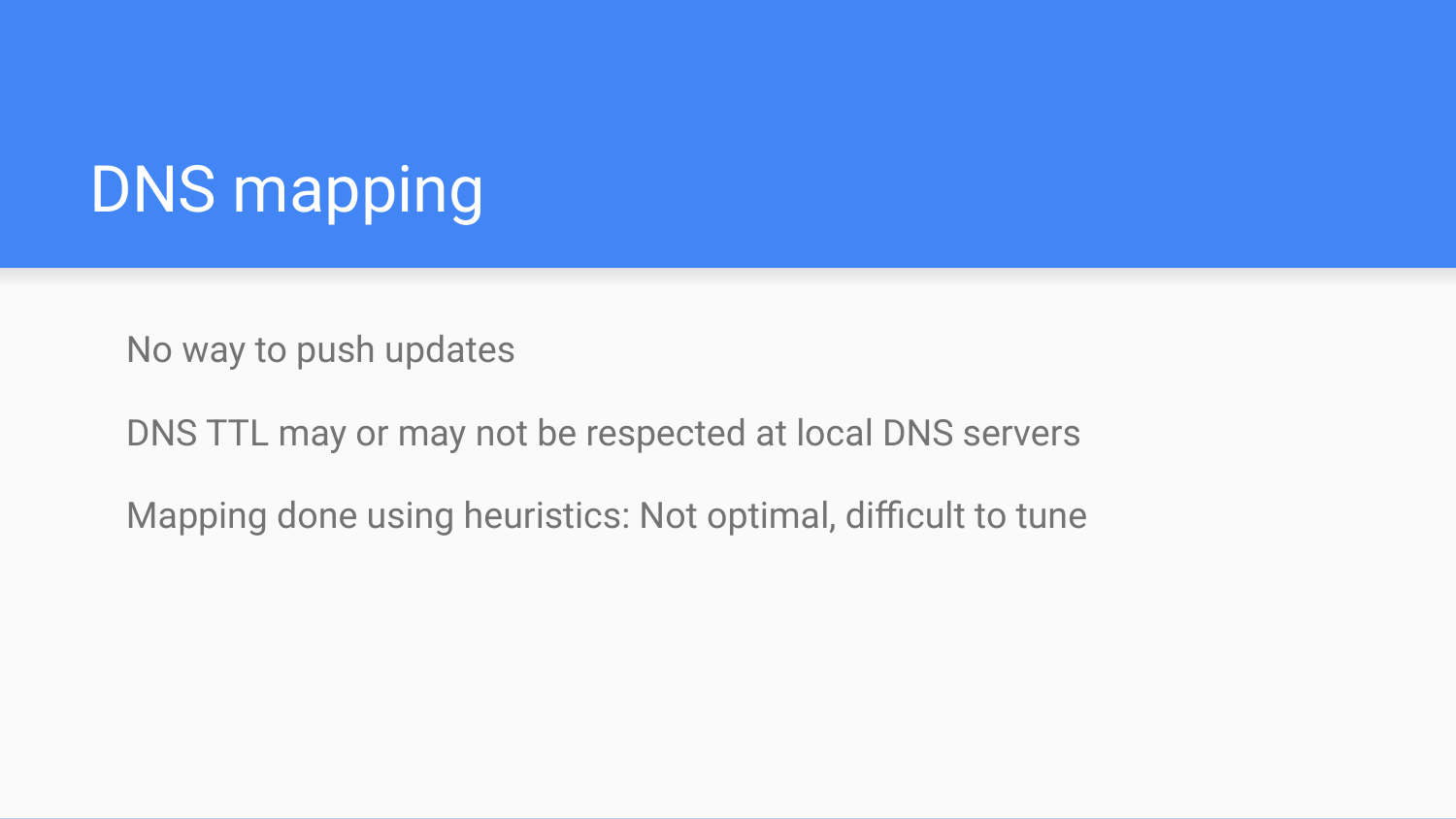

# DNS mapping
No way to push updates
DNS TTL may or may not be respected at local DNS servers
Mapping done using heuristics: Not optimal, difficult to tune